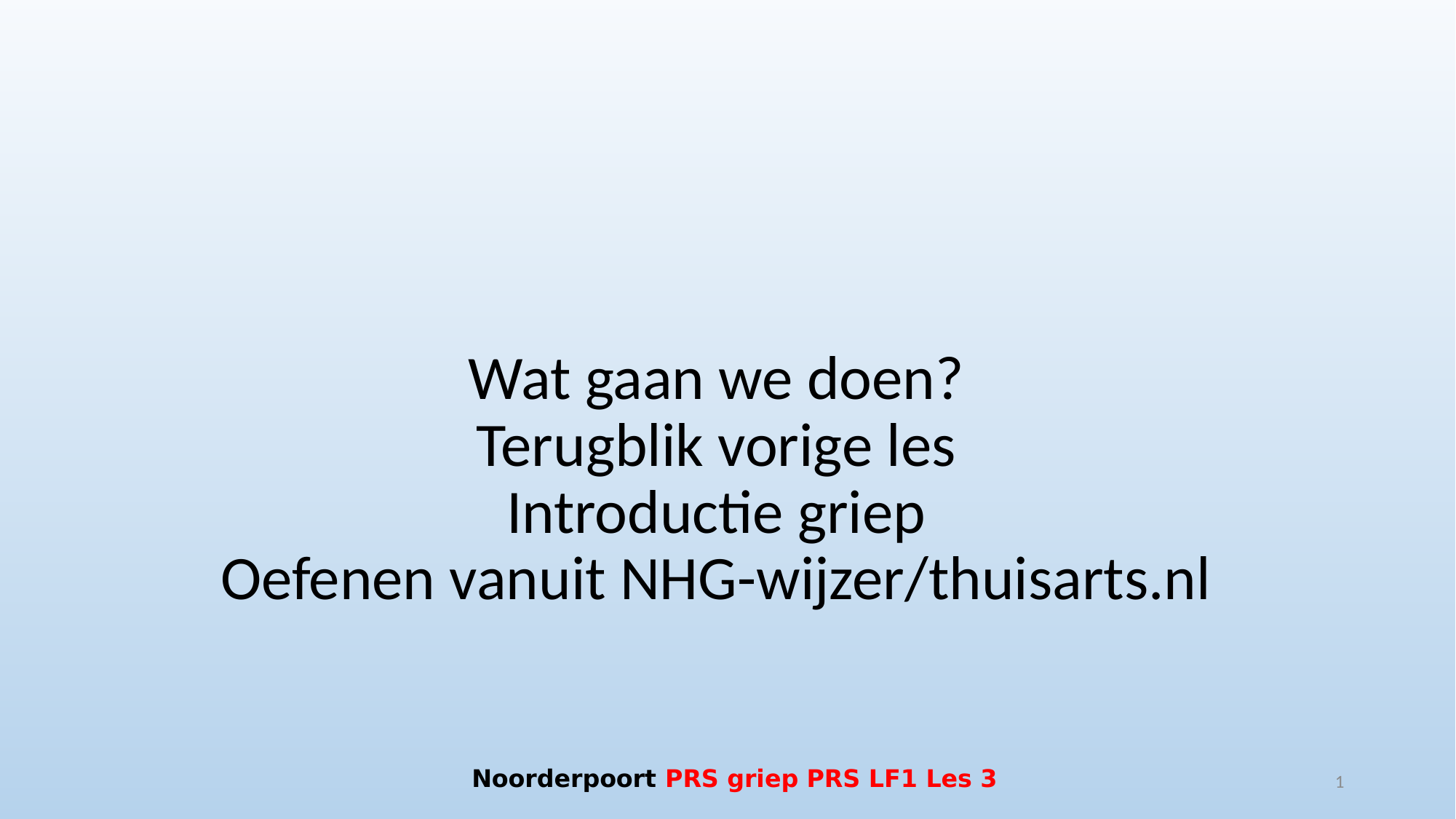

# Wat gaan we doen? Terugblik vorige les Introductie griep Oefenen vanuit NHG-wijzer/thuisarts.nl
Noorderpoort PRS griep PRS LF1 Les 3
1